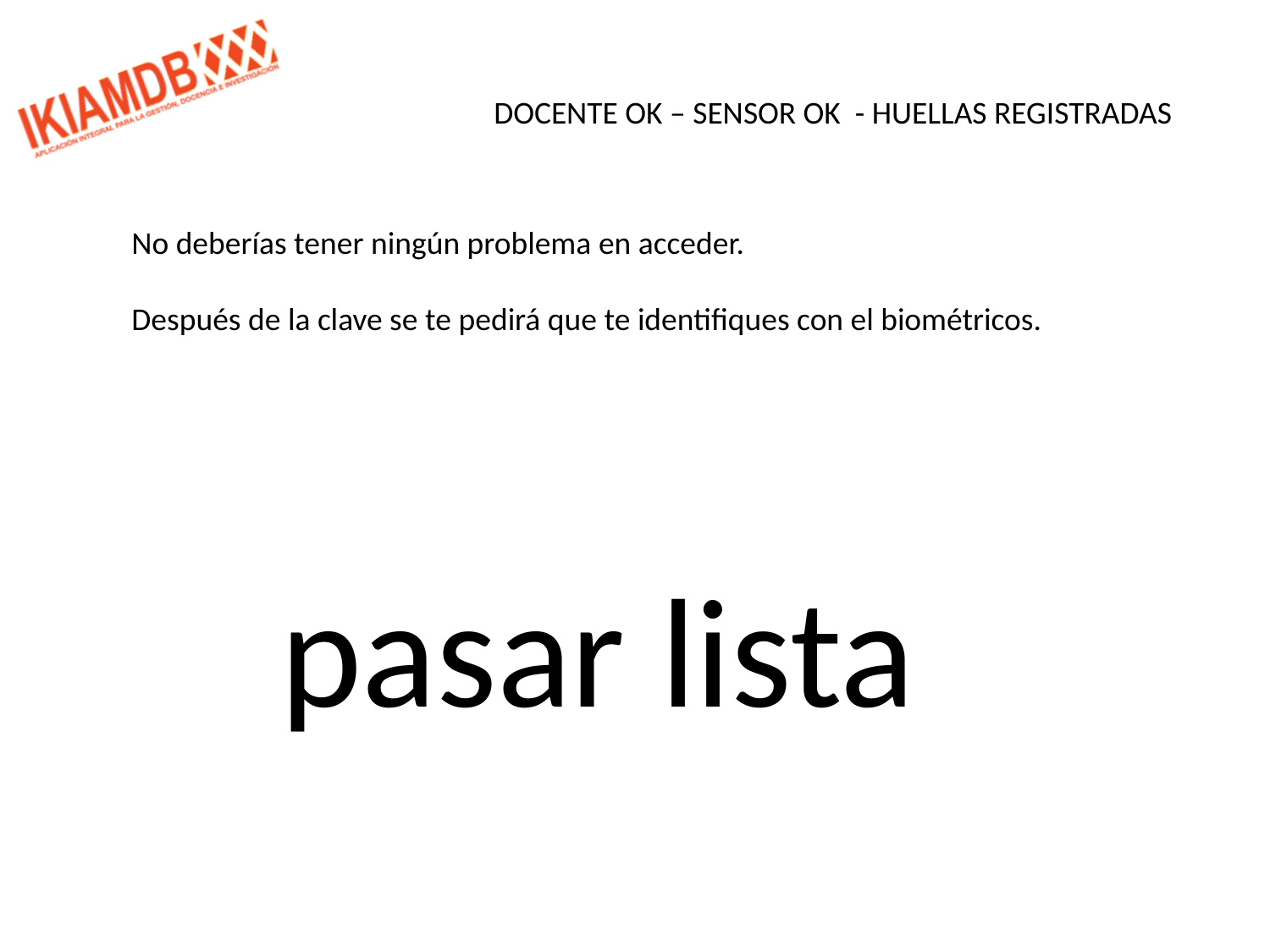

DOCENTE OK – SENSOR OK  - HUELLAS REGISTRADAS
No deberías tener ningún problema en acceder.

Después de la clave se te pedirá que te identifiques con el biométricos.
pasar lista